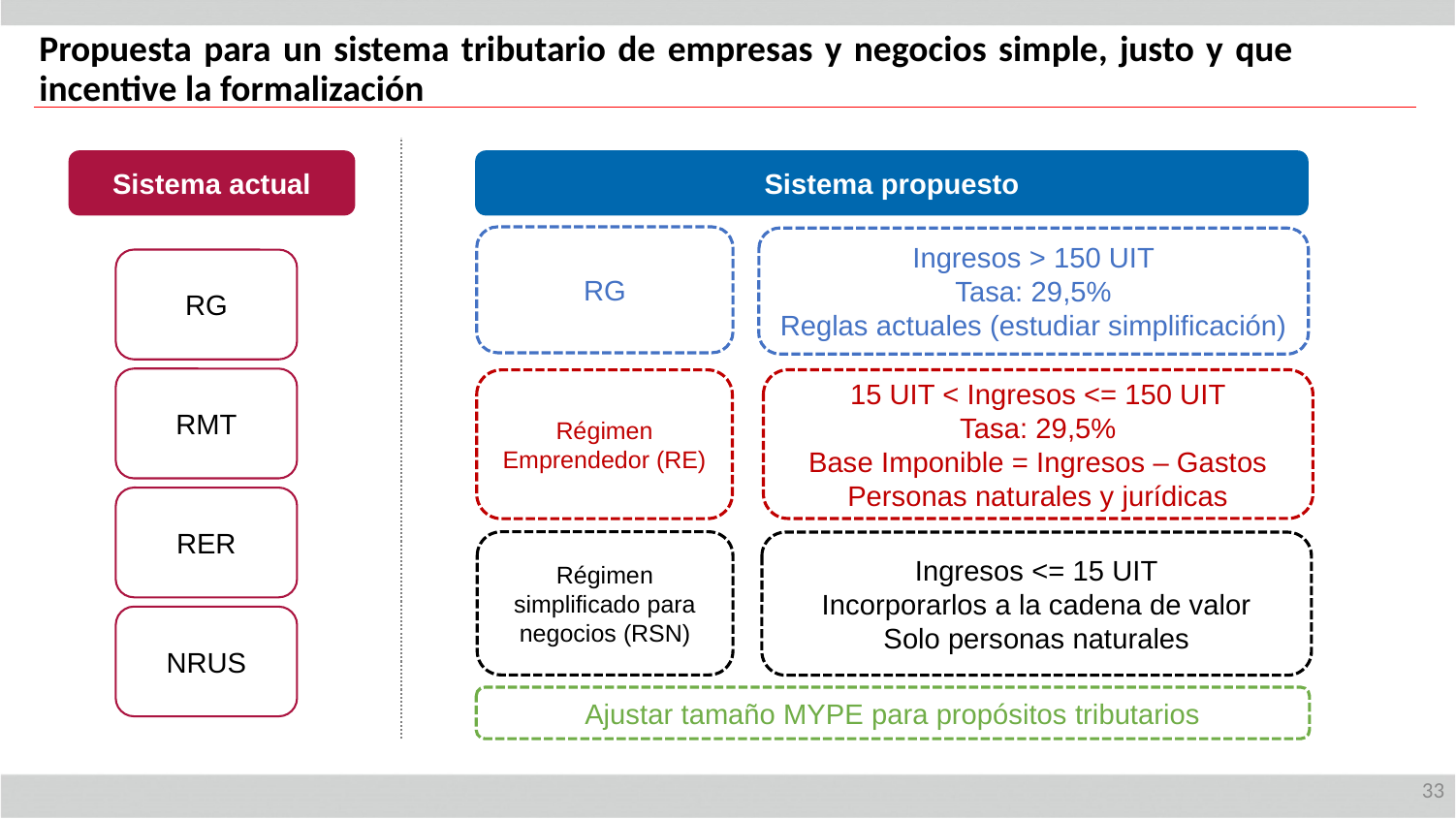

Propuesta para un sistema tributario de empresas y negocios simple, justo y que incentive la formalización
Sistema actual
Sistema propuesto
RG
Ingresos > 150 UIT
Tasa: 29,5%
Reglas actuales (estudiar simplificación)
RG
RMT
15 UIT < Ingresos <= 150 UIT
Tasa: 29,5%
Base Imponible = Ingresos – Gastos
Personas naturales y jurídicas
Régimen Emprendedor (RE)
RER
Régimen simplificado para negocios (RSN)
Ingresos <= 15 UIT
Incorporarlos a la cadena de valor
Solo personas naturales
NRUS
Ajustar tamaño MYPE para propósitos tributarios
33